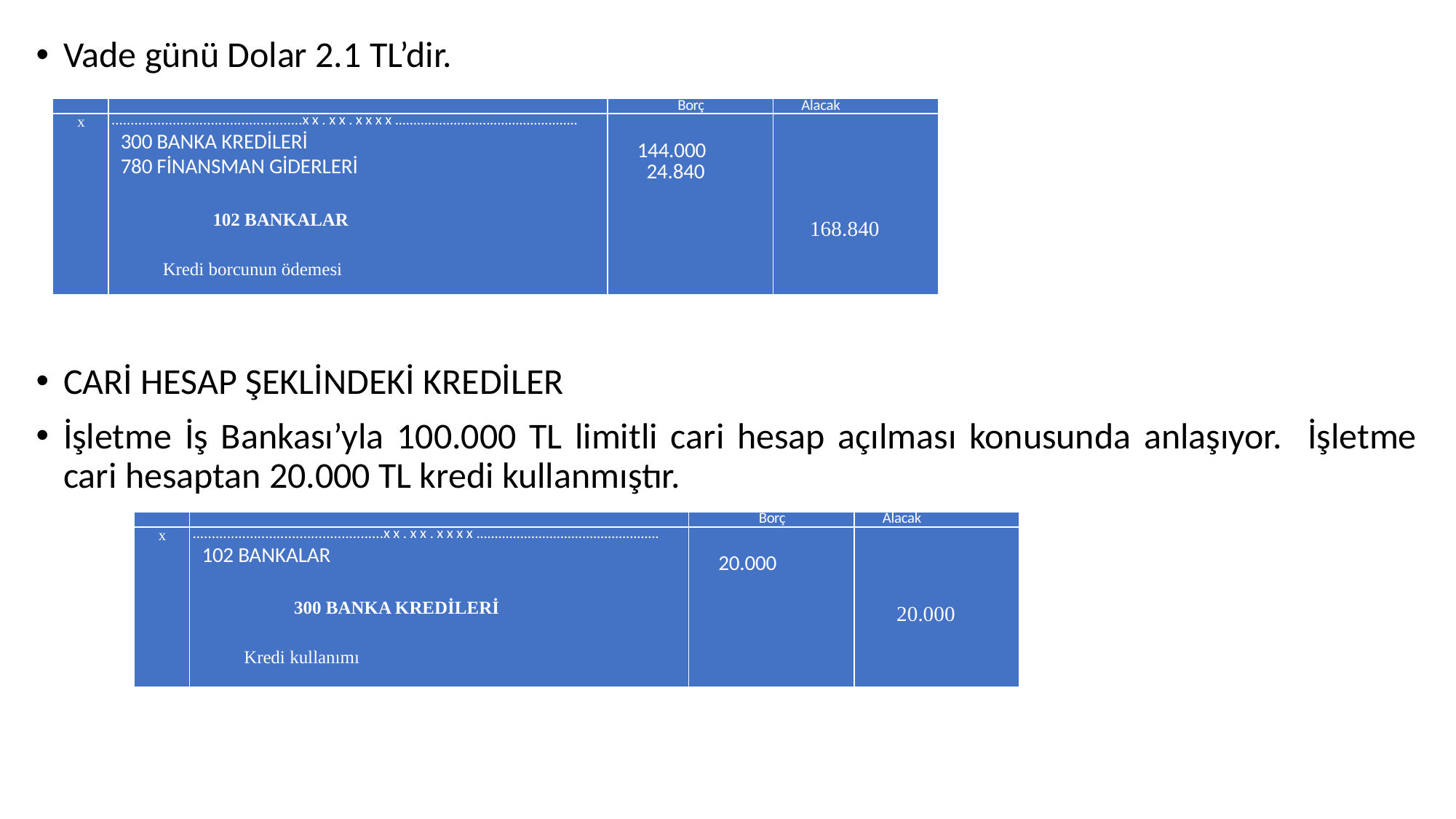

Vade günü Dolar 2.1 TL’dir.

CARİ HESAP ŞEKLİNDEKİ KREDİLER
İşletme İş Bankası’yla 100.000 TL limitli cari hesap açılması konusunda anlaşıyor.  İşletme cari hesaptan 20.000 TL kredi kullanmıştır.
|  |  | Borç | Alacak |
| --- | --- | --- | --- |
| x | ..................................................xx.xx.xxxx.................................................. 300 BANKA KREDİLERİ 780 FİNANSMAN GİDERLERİ 102 BANKALAR Kredi borcunun ödemesi | 144.000 24.840 | 168.840 |
|  |  | Borç | Alacak |
| --- | --- | --- | --- |
| x | ..................................................xx.xx.xxxx.................................................. 102 BANKALAR 300 BANKA KREDİLERİ Kredi kullanımı | 20.000 | 20.000 |